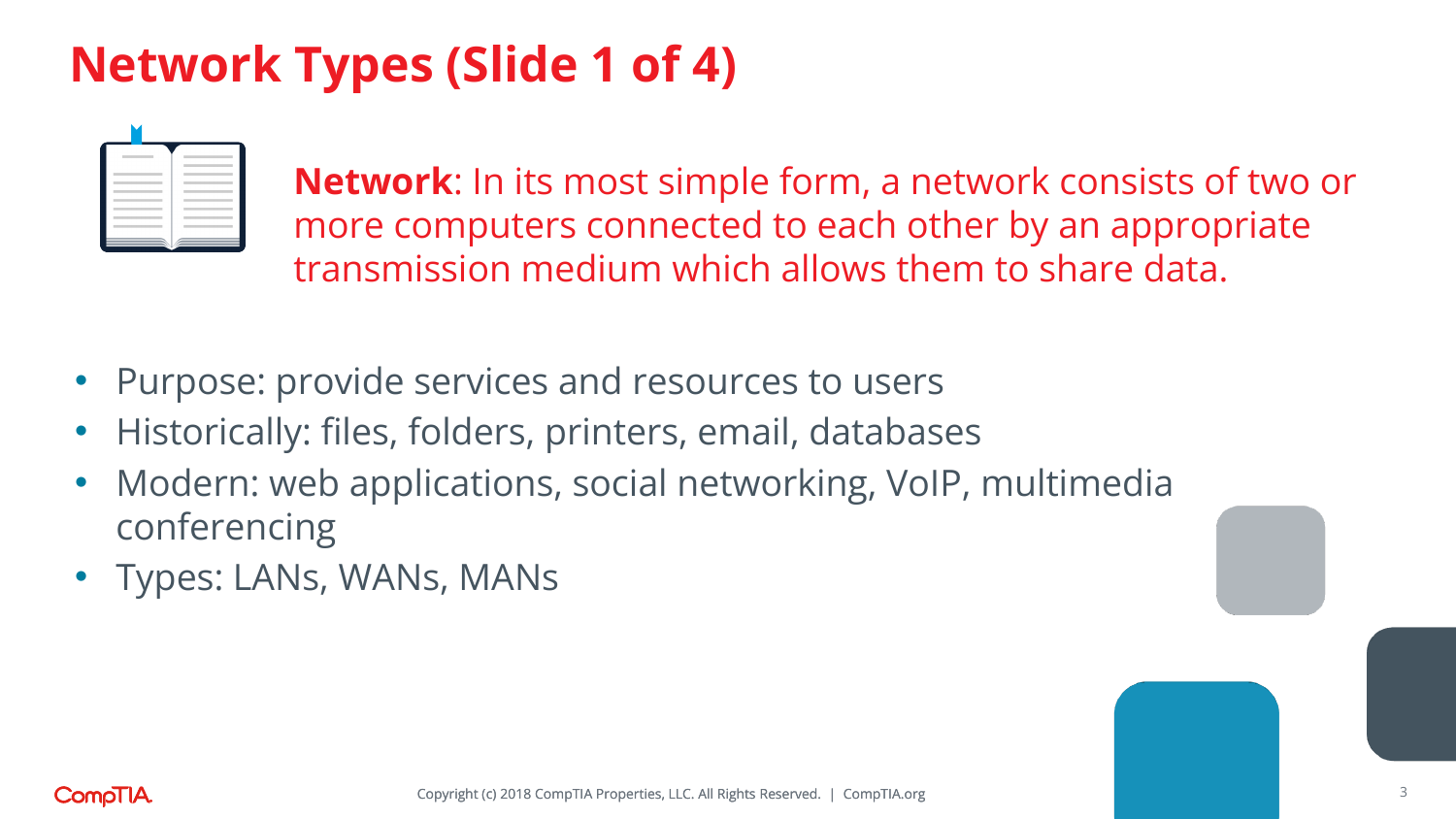

# Network Types (Slide 1 of 4)
Network: In its most simple form, a network consists of two or more computers connected to each other by an appropriate transmission medium which allows them to share data.
Purpose: provide services and resources to users
Historically: files, folders, printers, email, databases
Modern: web applications, social networking, VoIP, multimedia conferencing
Types: LANs, WANs, MANs
3